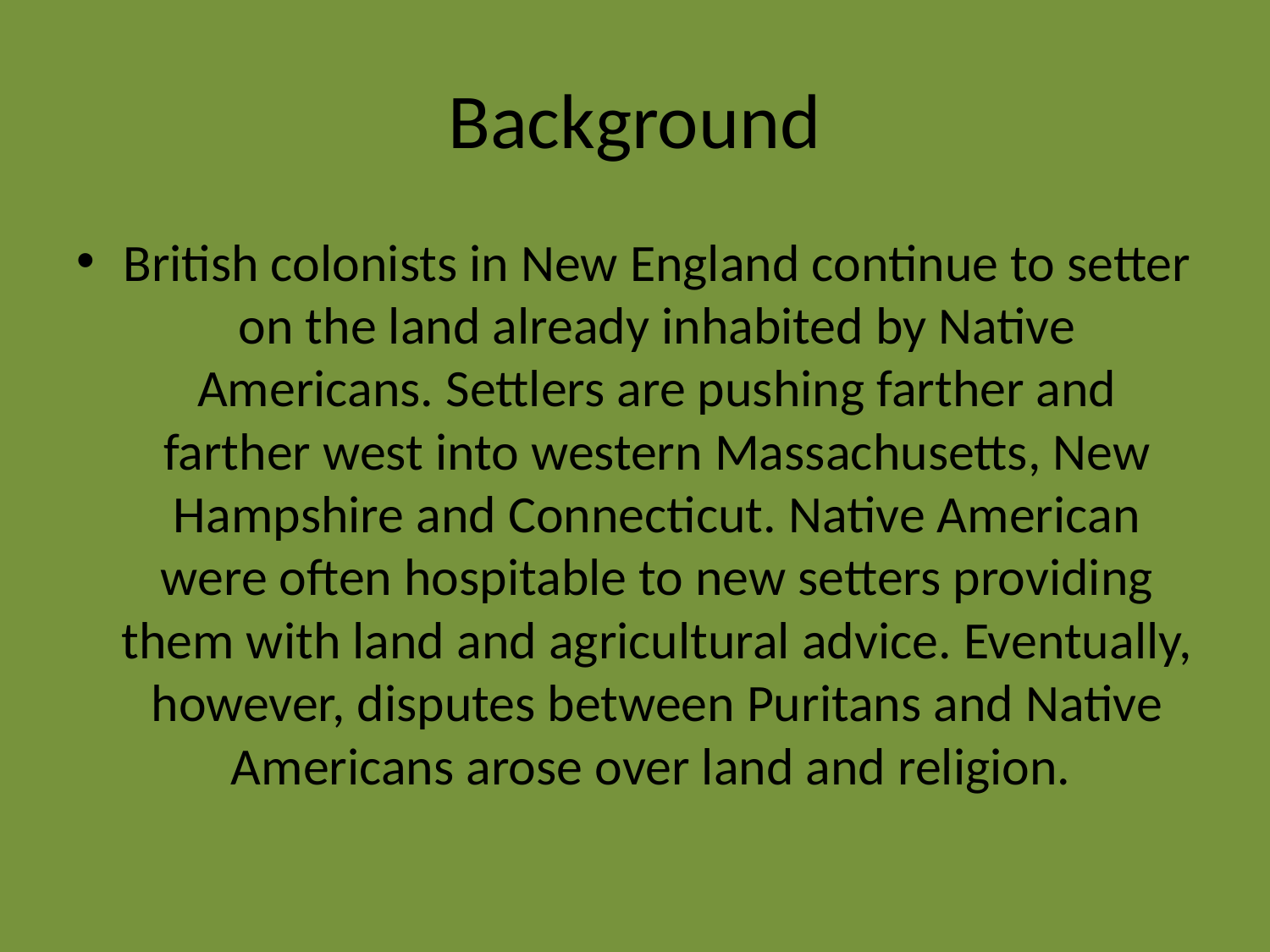

# Background
British colonists in New England continue to setter on the land already inhabited by Native Americans. Settlers are pushing farther and farther west into western Massachusetts, New Hampshire and Connecticut. Native American were often hospitable to new setters providing them with land and agricultural advice. Eventually, however, disputes between Puritans and Native Americans arose over land and religion.